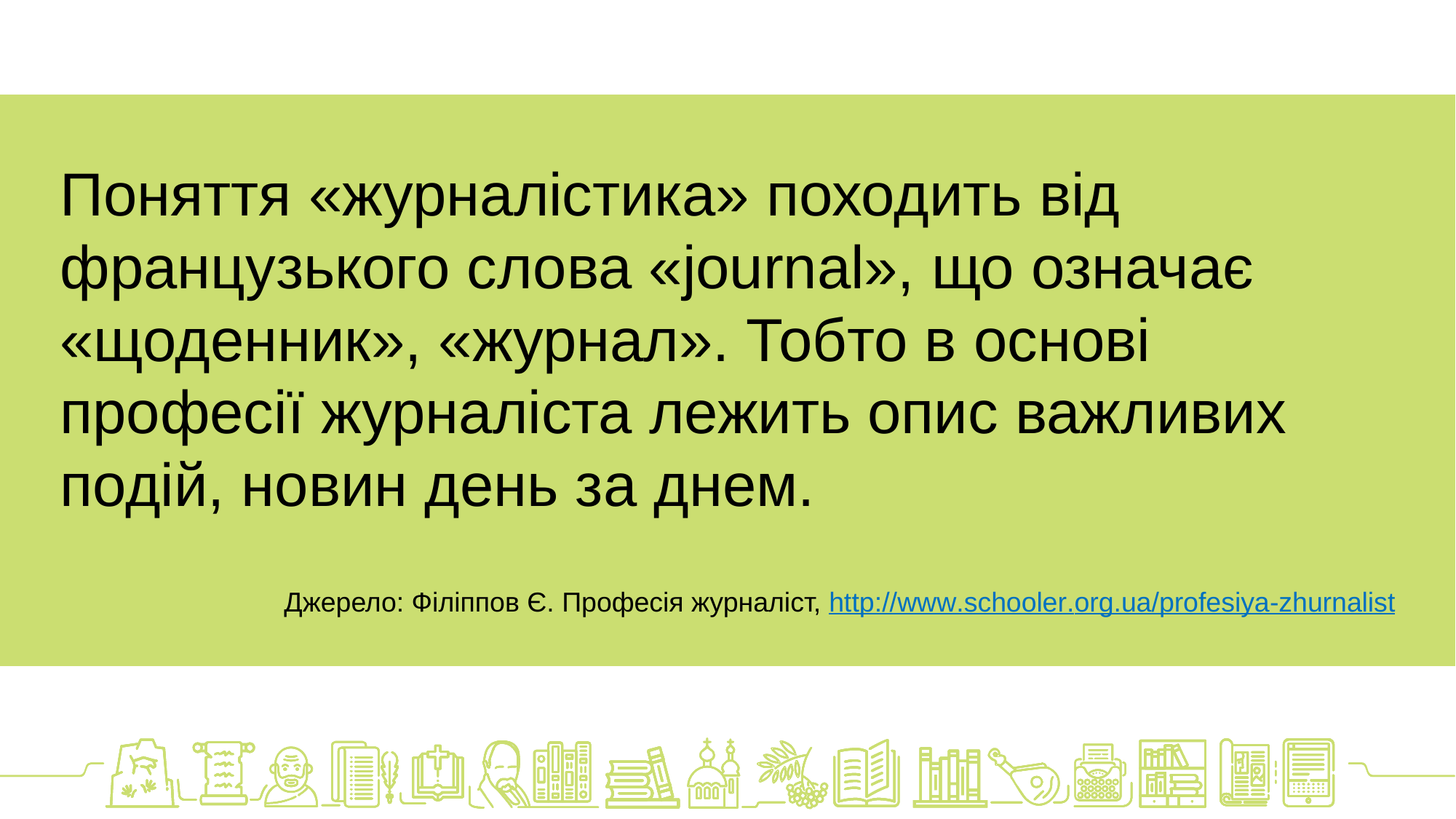

Поняття «журналістика» походить від французького слова «journal», що означає «щоденник», «журнал». Тобто в основі професії журналіста лежить опис важливих подій, новин день за днем.

Джерело: Філіппов Є. Професія журналіст, http://www.schooler.org.ua/profesiya-zhurnalist